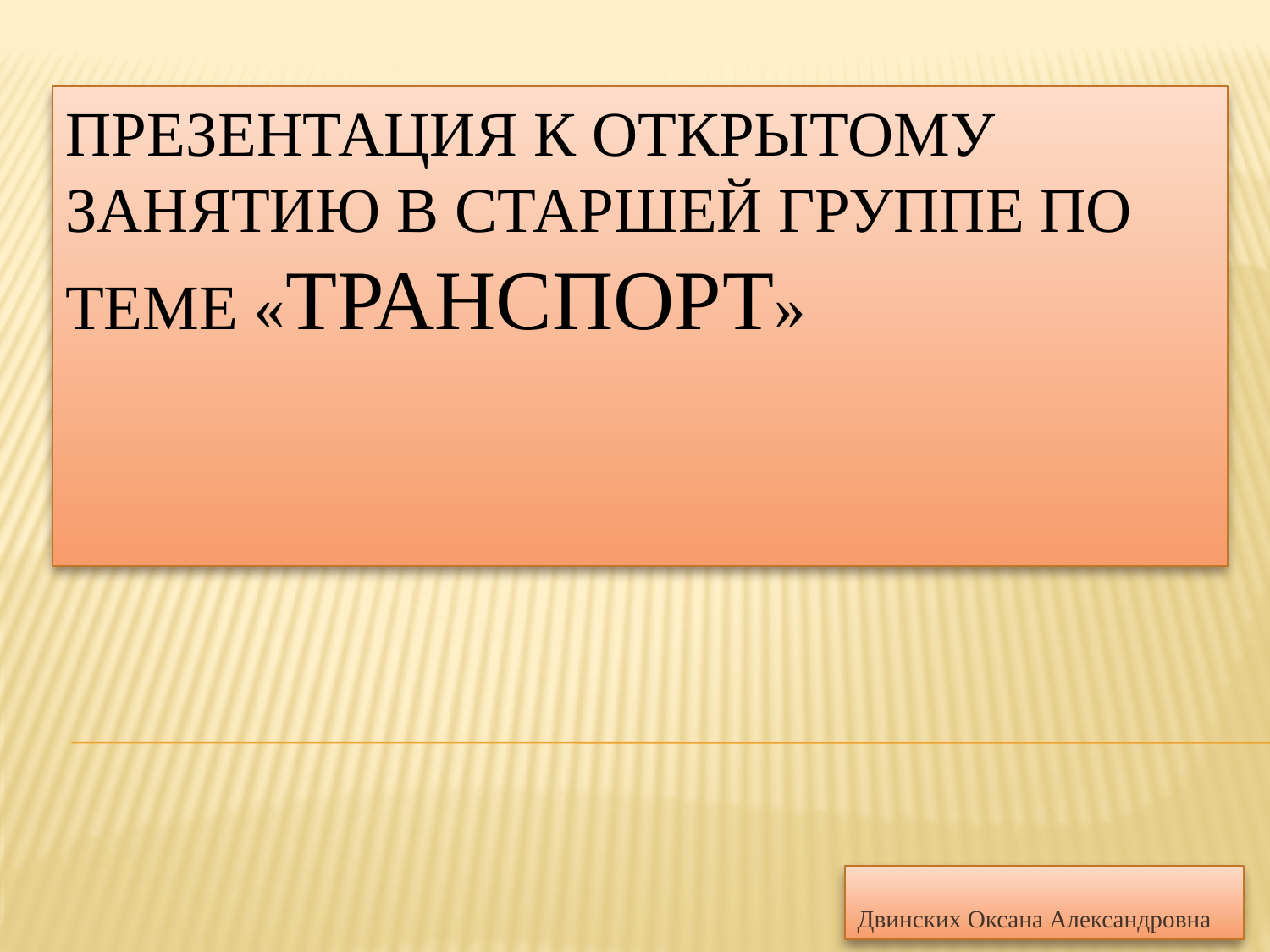

# Презентация к открытому занятию в старшей группе по теме «Транспорт»
Двинских Оксана Александровна